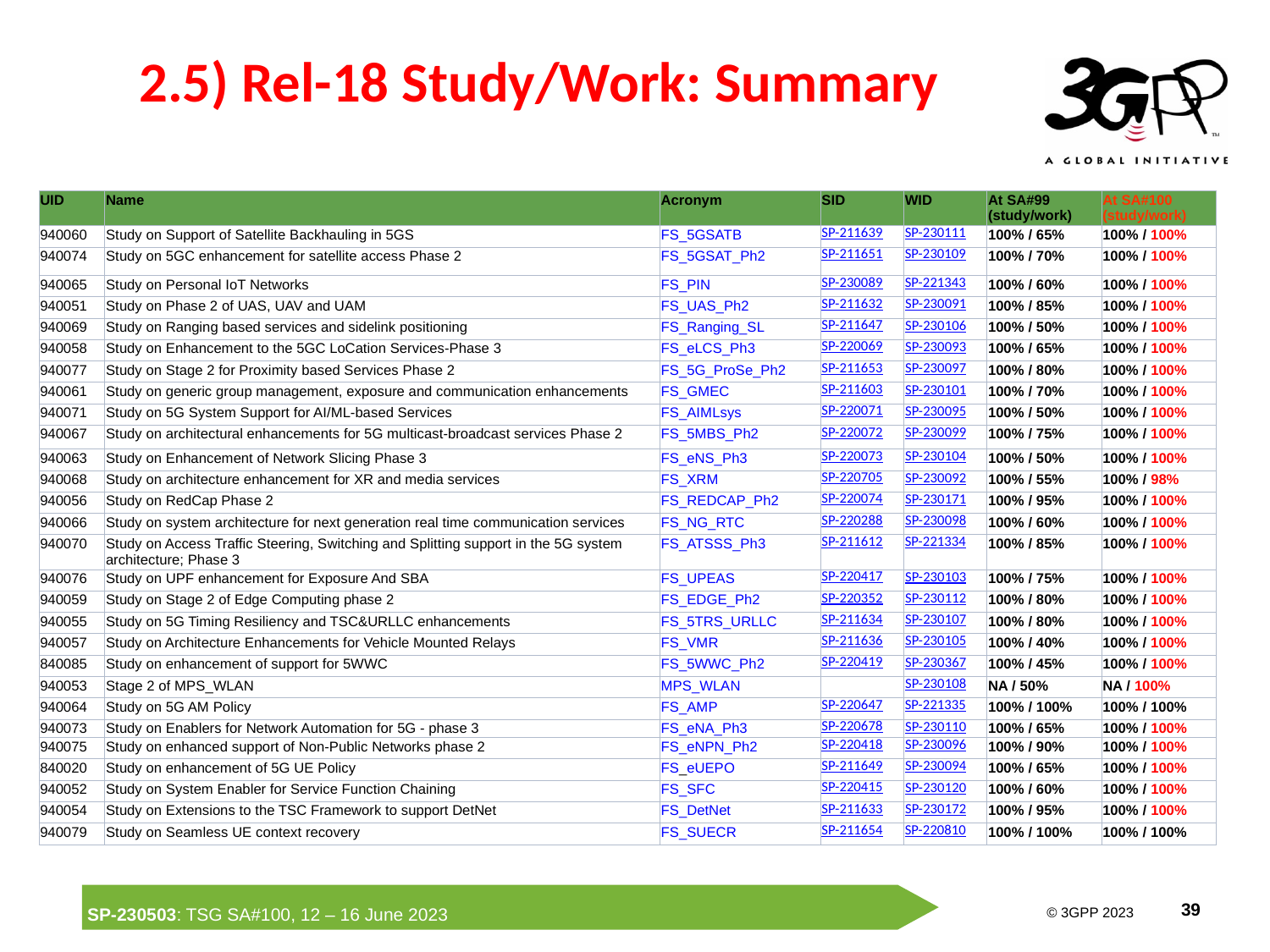

# 2.5) Rel-18 Study/Work: Summary
| UID | Name | Acronym | SID | WID | At SA#99 (study/work) | At SA#100 (study/work) |
| --- | --- | --- | --- | --- | --- | --- |
| 940060 | Study on Support of Satellite Backhauling in 5GS | FS\_5GSATB | SP-211639 | SP-230111 | 100% / 65% | 100% / 100% |
| 940074 | Study on 5GC enhancement for satellite access Phase 2 | FS\_5GSAT\_Ph2 | SP-211651 | SP-230109 | 100% / 70% | 100% / 100% |
| 940065 | Study on Personal IoT Networks | FS\_PIN | SP-230089 | SP-221343 | 100% / 60% | 100% / 100% |
| 940051 | Study on Phase 2 of UAS, UAV and UAM | FS\_UAS\_Ph2 | SP-211632 | SP-230091 | 100% / 85% | 100% / 100% |
| 940069 | Study on Ranging based services and sidelink positioning | FS\_Ranging\_SL | SP-211647 | SP-230106 | 100% / 50% | 100% / 100% |
| 940058 | Study on Enhancement to the 5GC LoCation Services-Phase 3 | FS\_eLCS\_Ph3 | SP-220069 | SP-230093 | 100% / 65% | 100% / 100% |
| 940077 | Study on Stage 2 for Proximity based Services Phase 2 | FS\_5G\_ProSe\_Ph2 | SP-211653 | SP-230097 | 100% / 80% | 100% / 100% |
| 940061 | Study on generic group management, exposure and communication enhancements | FS\_GMEC | SP-211603 | SP-230101 | 100% / 70% | 100% / 100% |
| 940071 | Study on 5G System Support for AI/ML-based Services | FS\_AIMLsys | SP-220071 | SP-230095 | 100% / 50% | 100% / 100% |
| 940067 | Study on architectural enhancements for 5G multicast-broadcast services Phase 2 | FS\_5MBS\_Ph2 | SP-220072 | SP-230099 | 100% / 75% | 100% / 100% |
| 940063 | Study on Enhancement of Network Slicing Phase 3 | FS\_eNS\_Ph3 | SP-220073 | SP-230104 | 100% / 50% | 100% / 100% |
| 940068 | Study on architecture enhancement for XR and media services | FS\_XRM | SP-220705 | SP-230092 | 100% / 55% | 100% / 98% |
| 940056 | Study on RedCap Phase 2 | FS\_REDCAP\_Ph2 | SP-220074 | SP-230171 | 100% / 95% | 100% / 100% |
| 940066 | Study on system architecture for next generation real time communication services | FS\_NG\_RTC | SP-220288 | SP-230098 | 100% / 60% | 100% / 100% |
| 940070 | Study on Access Traffic Steering, Switching and Splitting support in the 5G system architecture; Phase 3 | FS\_ATSSS\_Ph3 | SP-211612 | SP-221334 | 100% / 85% | 100% / 100% |
| 940076 | Study on UPF enhancement for Exposure And SBA | FS\_UPEAS | SP-220417 | SP-230103 | 100% / 75% | 100% / 100% |
| 940059 | Study on Stage 2 of Edge Computing phase 2 | FS\_EDGE\_Ph2 | SP-220352 | SP-230112 | 100% / 80% | 100% / 100% |
| 940055 | Study on 5G Timing Resiliency and TSC&URLLC enhancements | FS\_5TRS\_URLLC | SP-211634 | SP-230107 | 100% / 80% | 100% / 100% |
| 940057 | Study on Architecture Enhancements for Vehicle Mounted Relays | FS\_VMR | SP-211636 | SP-230105 | 100% / 40% | 100% / 100% |
| 840085 | Study on enhancement of support for 5WWC | FS\_5WWC\_Ph2 | SP-220419 | SP-230367 | 100% / 45% | 100% / 100% |
| 940053 | Stage 2 of MPS\_WLAN | MPS\_WLAN |  | SP-230108 | NA / 50% | NA / 100% |
| 940064 | Study on 5G AM Policy | FS\_AMP | SP-220647 | SP-221335 | 100% / 100% | 100% / 100% |
| 940073 | Study on Enablers for Network Automation for 5G - phase 3 | FS\_eNA\_Ph3 | SP-220678 | SP-230110 | 100% / 65% | 100% / 100% |
| 940075 | Study on enhanced support of Non-Public Networks phase 2 | FS\_eNPN\_Ph2 | SP-220418 | SP-230096 | 100% / 90% | 100% / 100% |
| 840020 | Study on enhancement of 5G UE Policy | FS\_eUEPO | SP-211649 | SP-230094 | 100% / 65% | 100% / 100% |
| 940052 | Study on System Enabler for Service Function Chaining | FS\_SFC | SP-220415 | SP-230120 | 100% / 60% | 100% / 100% |
| 940054 | Study on Extensions to the TSC Framework to support DetNet | FS\_DetNet | SP-211633 | SP-230172 | 100% / 95% | 100% / 100% |
| 940079 | Study on Seamless UE context recovery | FS\_SUECR | SP-211654 | SP-220810 | 100% / 100% | 100% / 100% |